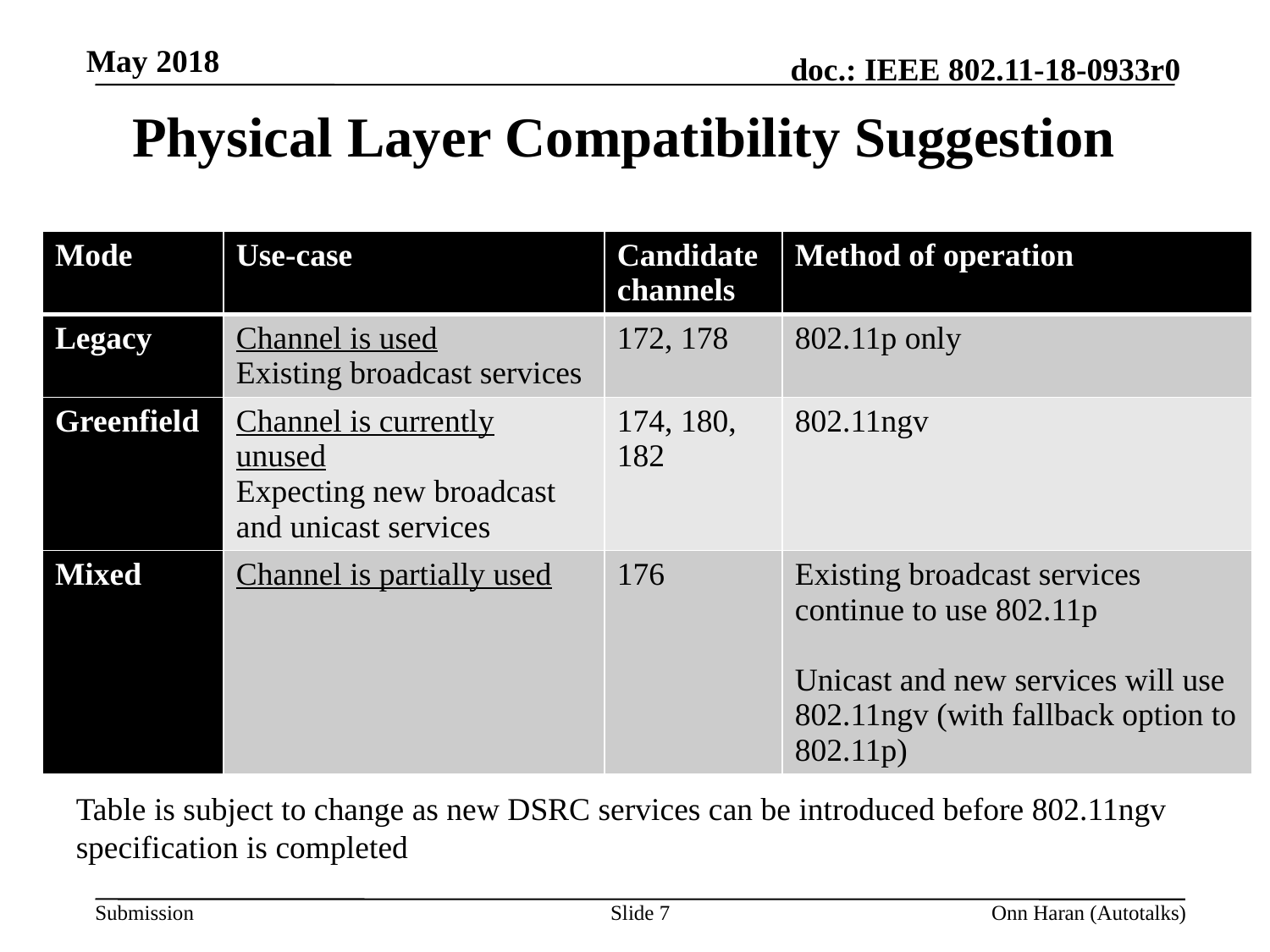

May 2018
# Physical Layer Compatibility Suggestion
| Mode | Use-case | Candidate channels | Method of operation |
| --- | --- | --- | --- |
| Legacy | Channel is used Existing broadcast services | 172, 178 | 802.11p only |
| Greenfield | Channel is currently unused Expecting new broadcast and unicast services | 174, 180, 182 | 802.11ngv |
| Mixed | Channel is partially used | 176 | Existing broadcast services continue to use 802.11p Unicast and new services will use 802.11ngv (with fallback option to 802.11p) |
Table is subject to change as new DSRC services can be introduced before 802.11ngv
specification is completed
Slide 7
Onn Haran (Autotalks)